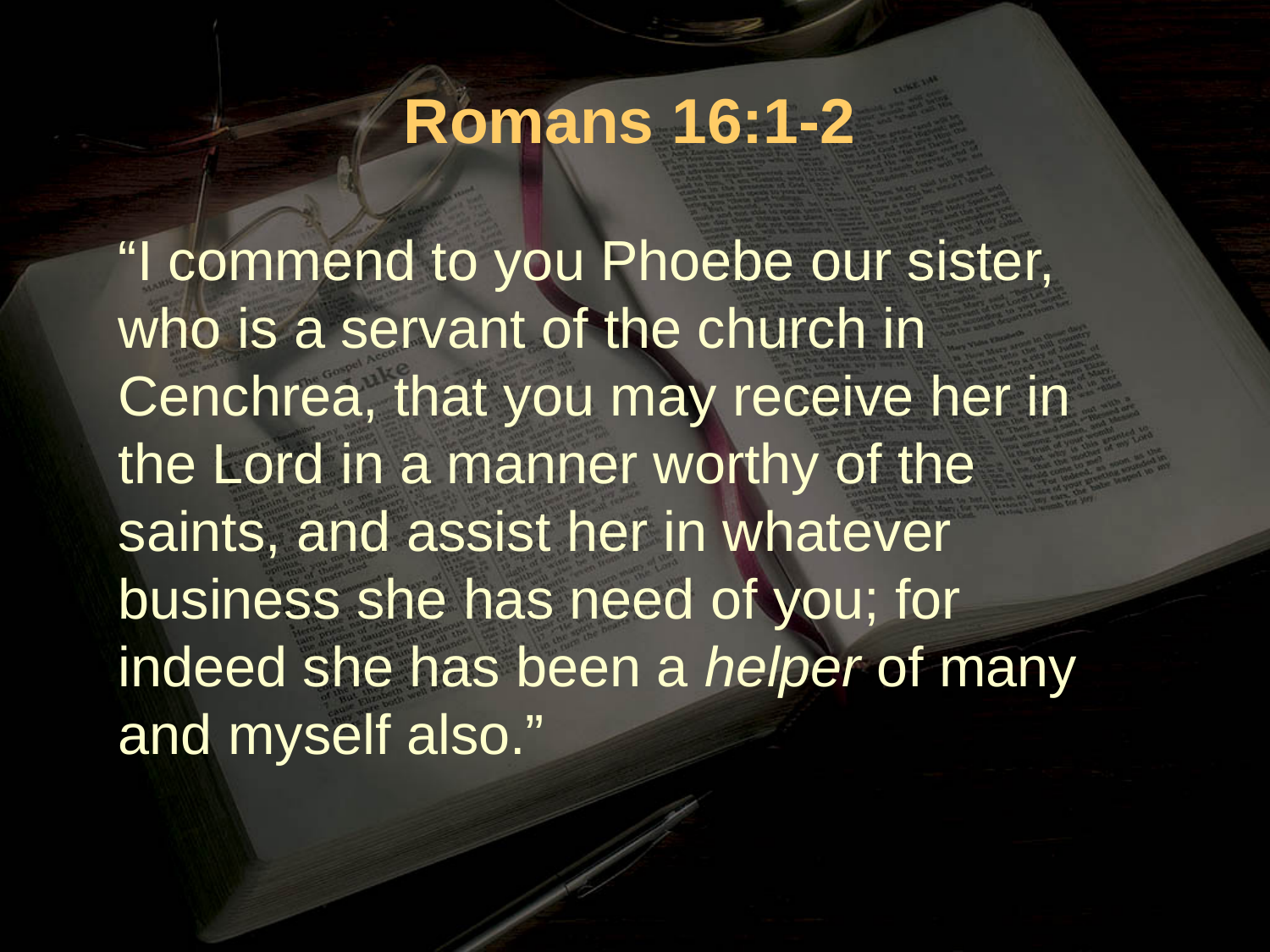

Romans 16:1-2

“I commend to you Phoebe our sister, who is a servant of the church in Cenchrea, that you may receive her in the Lord in a manner worthy of the saints, and assist her in whatever business she has need of you; for indeed she has been a helper of many and myself also.”